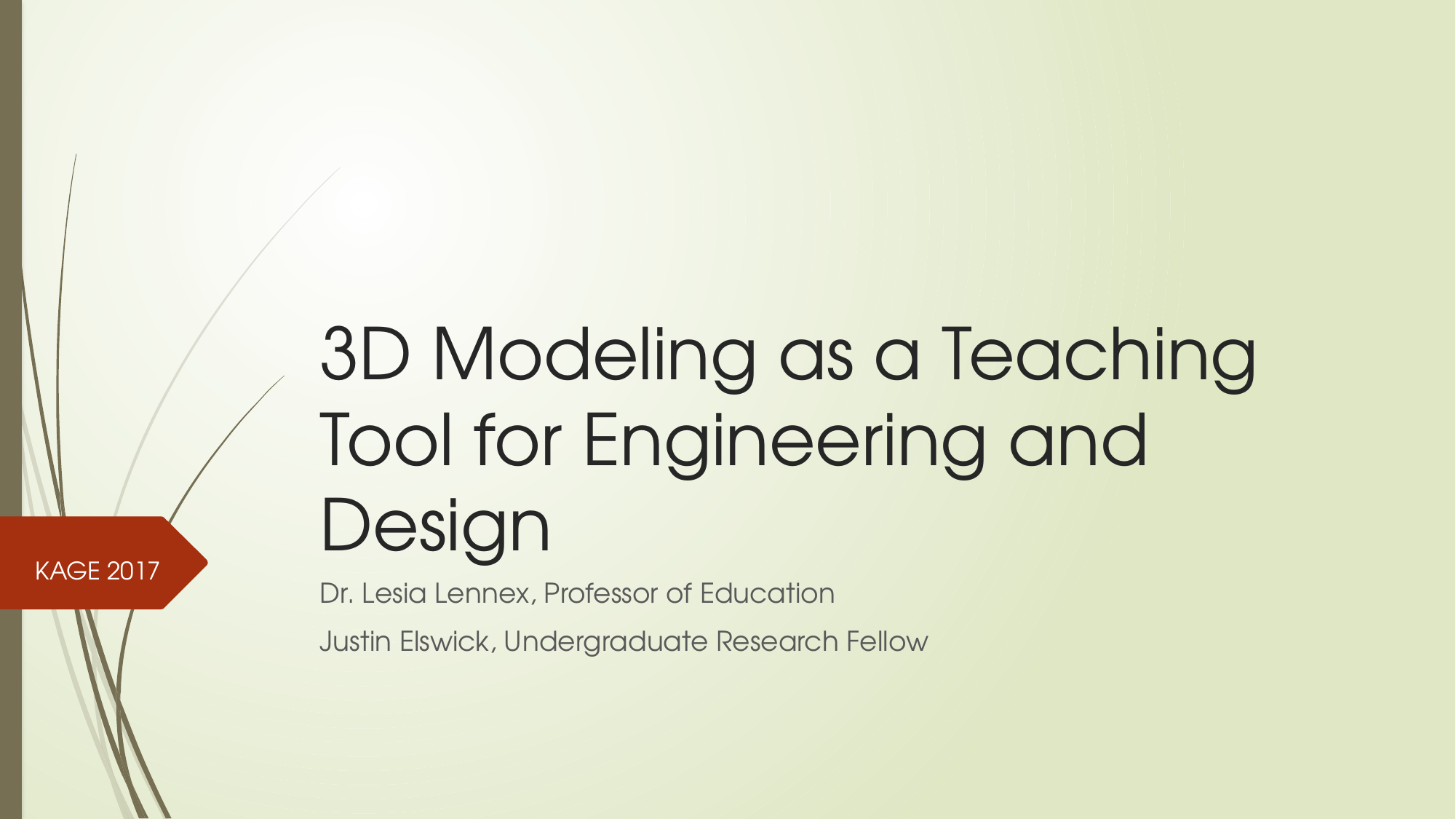

# 3D Modeling as a Teaching Tool for Engineering and Design
KAGE 2017
Dr. Lesia Lennex, Professor of Education
Justin Elswick, Undergraduate Research Fellow